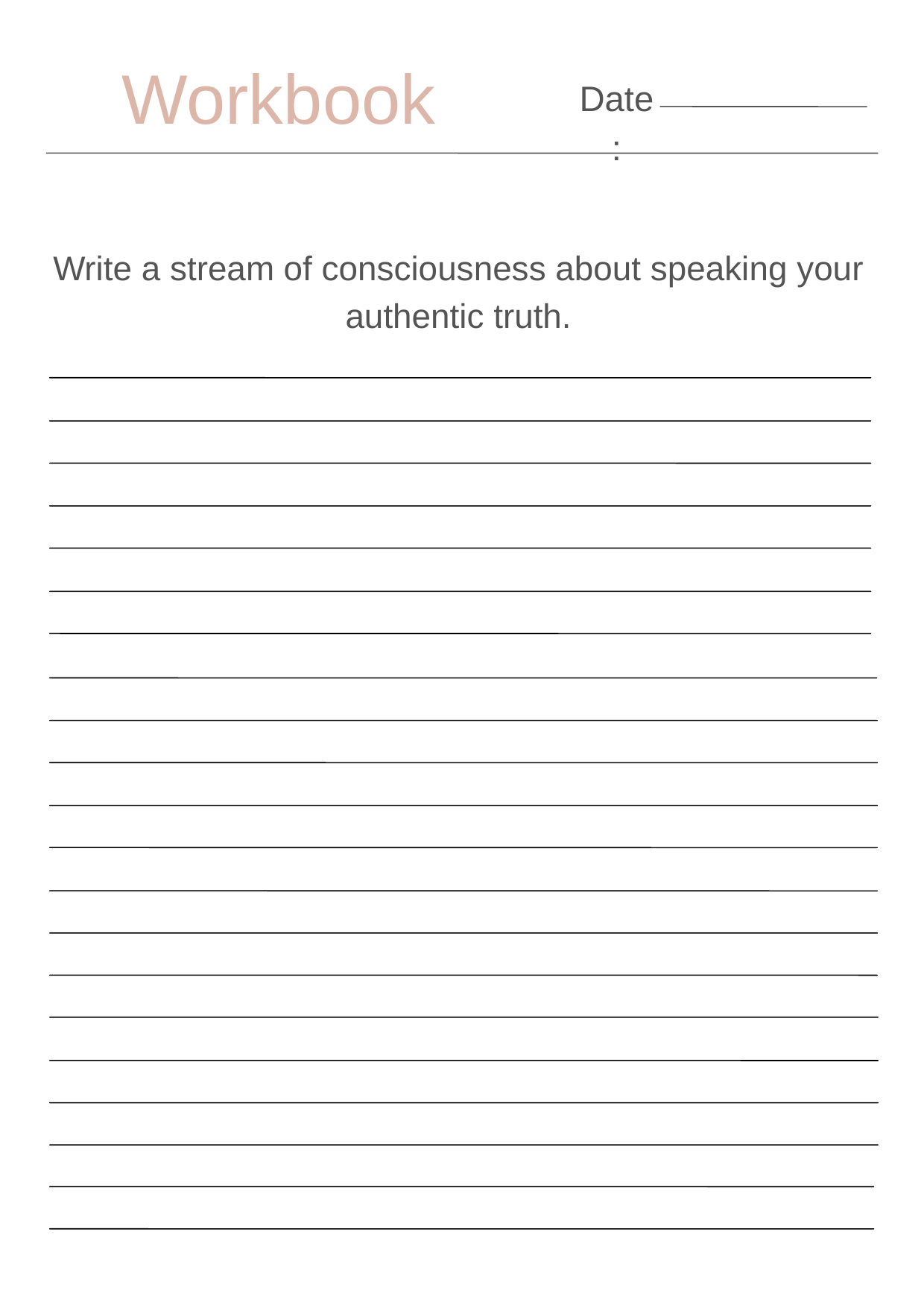

Workbook
Date:

Write a stream of consciousness about speaking your authentic truth.